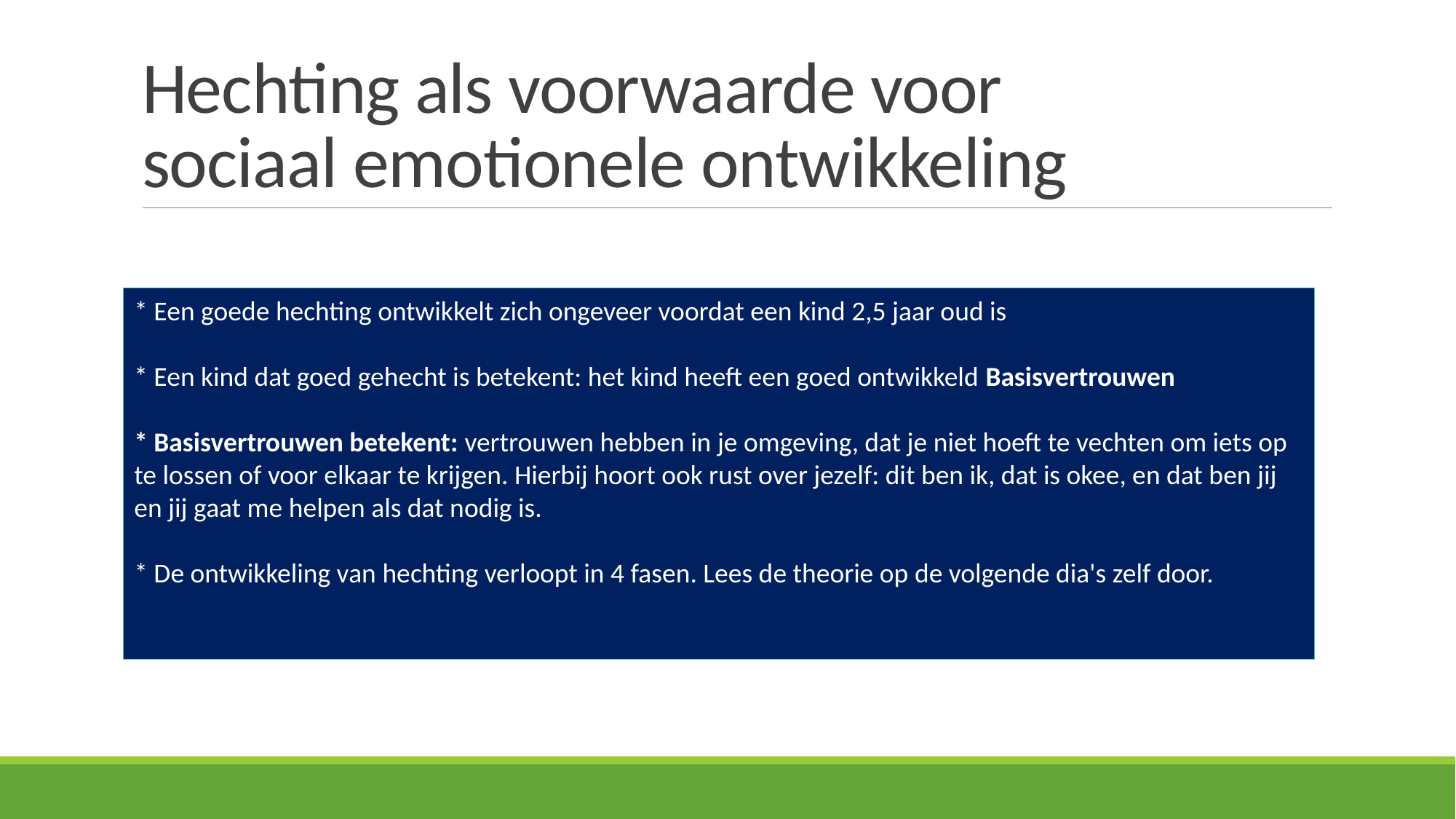

# Hechting als voorwaarde voor  sociaal emotionele ontwikkeling

* Een goede hechting ontwikkelt zich ongeveer voordat een kind 2,5 jaar oud is

* Een kind dat goed gehecht is betekent: het kind heeft een goed ontwikkeld Basisvertrouwen

* Basisvertrouwen betekent: vertrouwen hebben in je omgeving, dat je niet hoeft te vechten om iets op te lossen of voor elkaar te krijgen. Hierbij hoort ook rust over jezelf: dit ben ik, dat is okee, en dat ben jij en jij gaat me helpen als dat nodig is.

* De ontwikkeling van hechting verloopt in 4 fasen. Lees de theorie op de volgende dia's zelf door.